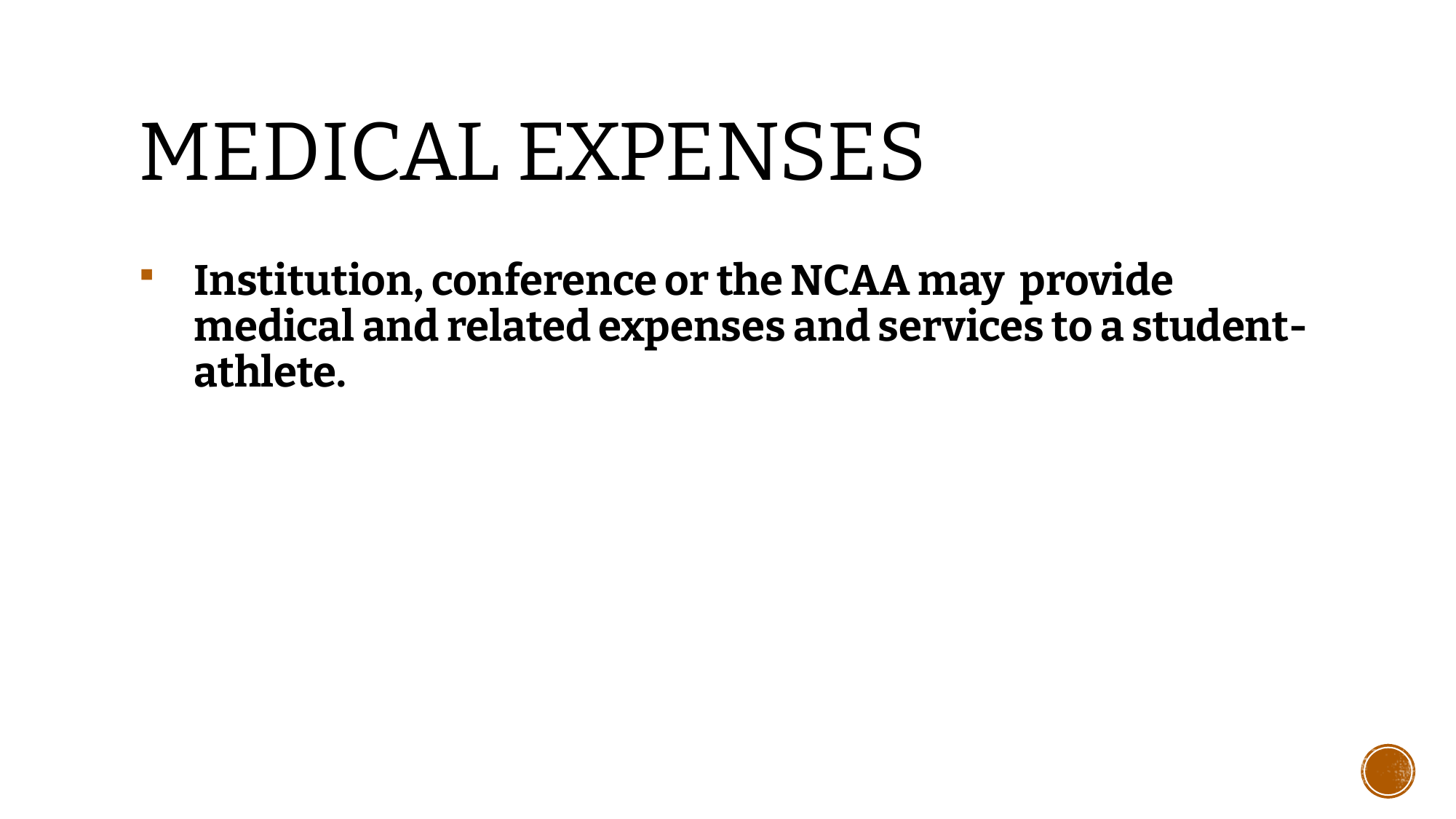

# Medical Expenses
Institution, conference or the NCAA may  provide medical and related expenses and services to a student-athlete.